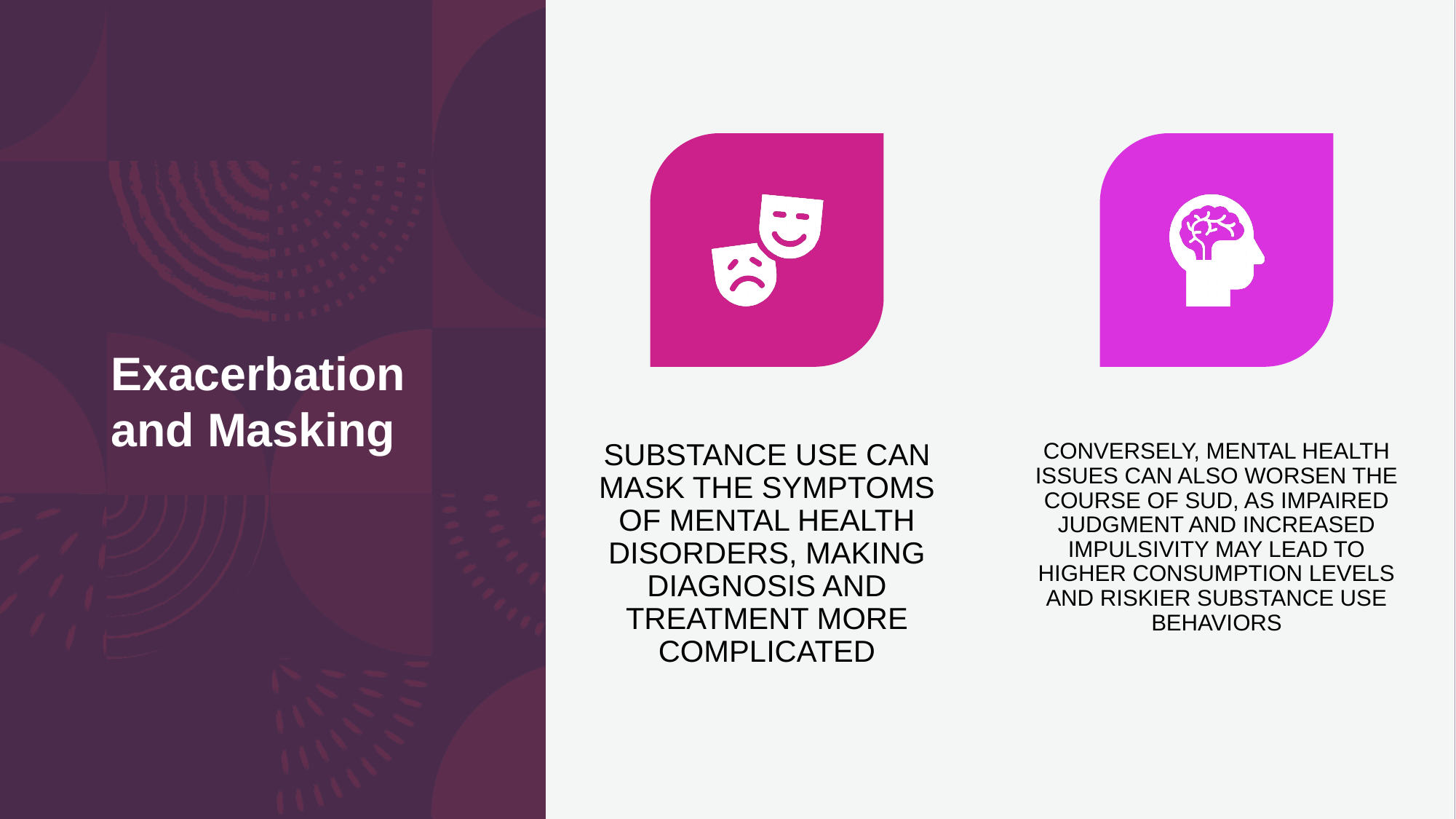

Substance use can mask the symptoms of mental health disorders, making diagnosis and treatment more complicated
Conversely, mental health issues can also worsen the course of SUD, as impaired judgment and increased impulsivity may lead to higher consumption levels and riskier substance use behaviors
# Exacerbation and Masking